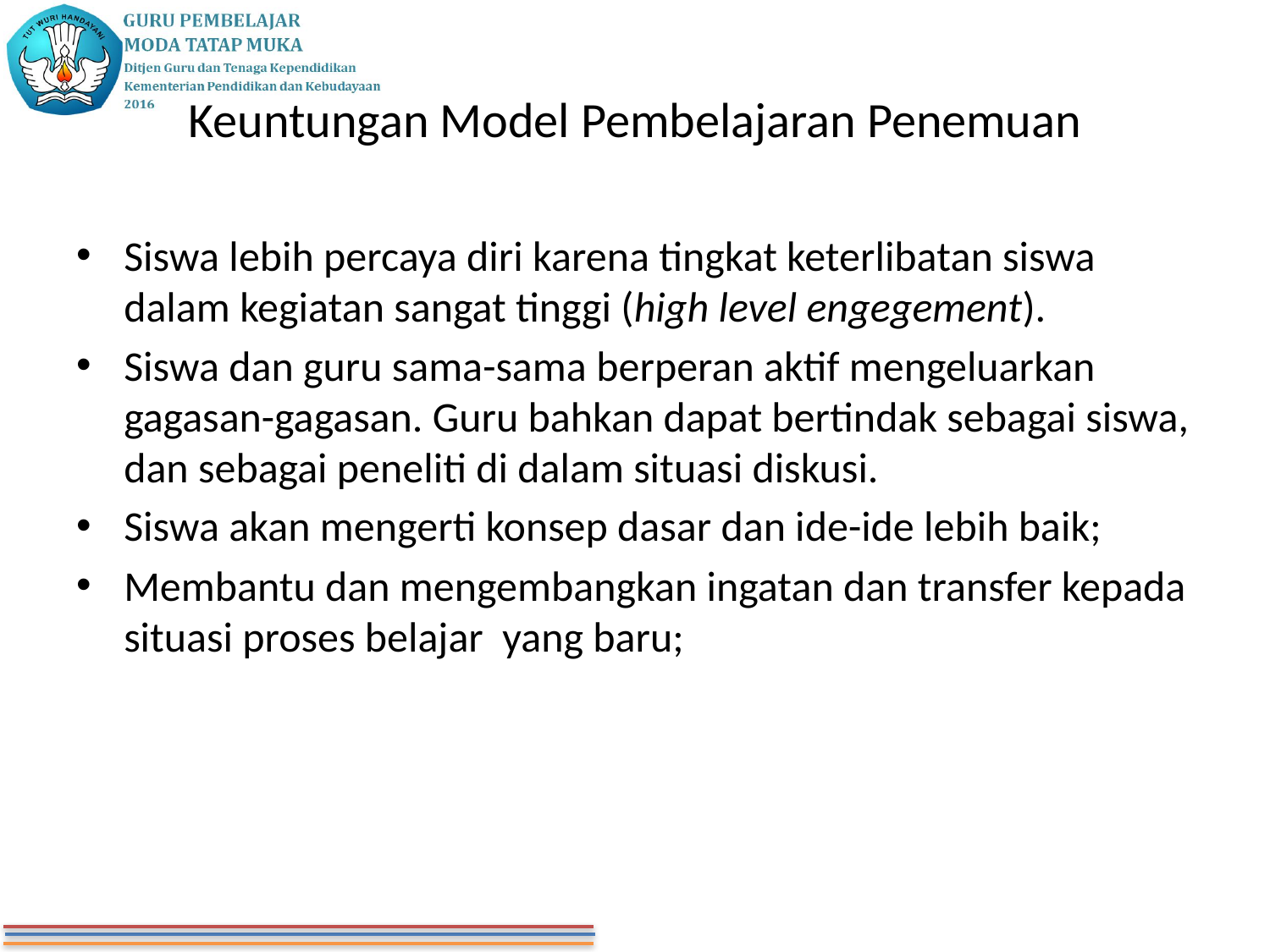

# Keuntungan Model Pembelajaran Penemuan
Siswa lebih percaya diri karena tingkat keterlibatan siswa dalam kegiatan sangat tinggi (high level engegement).
Siswa dan guru sama-sama berperan aktif mengeluarkan gagasan-gagasan. Guru bahkan dapat bertindak sebagai siswa, dan sebagai peneliti di dalam situasi diskusi.
Siswa akan mengerti konsep dasar dan ide-ide lebih baik;
Membantu dan mengembangkan ingatan dan transfer kepada situasi proses belajar  yang baru;